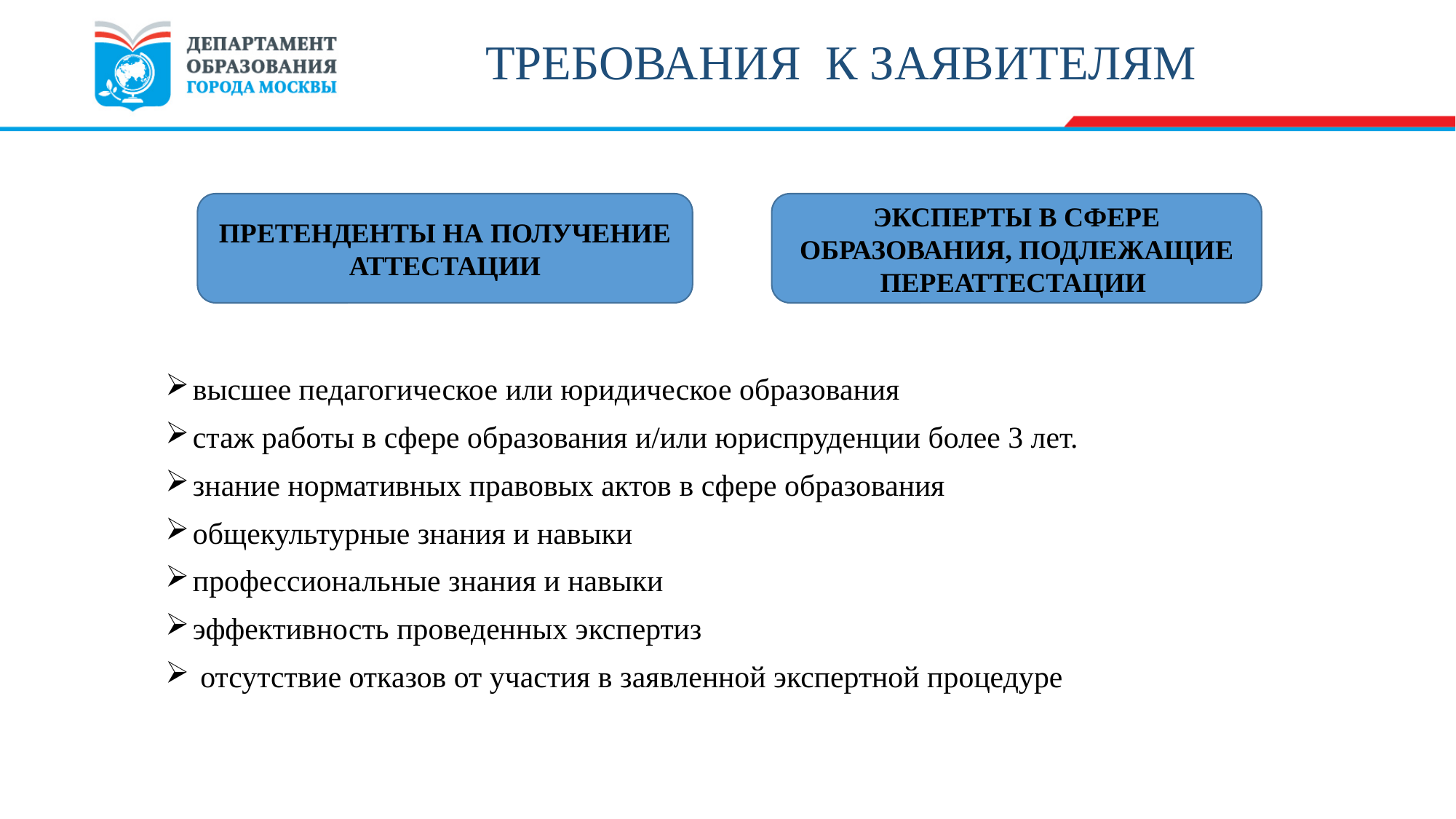

# ТРЕБОВАНИЯ  К ЗАЯВИТЕЛЯМ

высшее педагогическое или юридическое образования
стаж работы в сфере образования и/или юриспруденции более 3 лет.
знание нормативных правовых актов в сфере образования
общекультурные знания и навыки
профессиональные знания и навыки
эффективность проведенных экспертиз
 отсутствие отказов от участия в заявленной экспертной процедуре

ПРЕТЕНДЕНТЫ НА ПОЛУЧЕНИЕ АТТЕСТАЦИИ
ЭКСПЕРТЫ В СФЕРЕ ОБРАЗОВАНИЯ, ПОДЛЕЖАЩИЕ ПЕРЕАТТЕСТАЦИИ